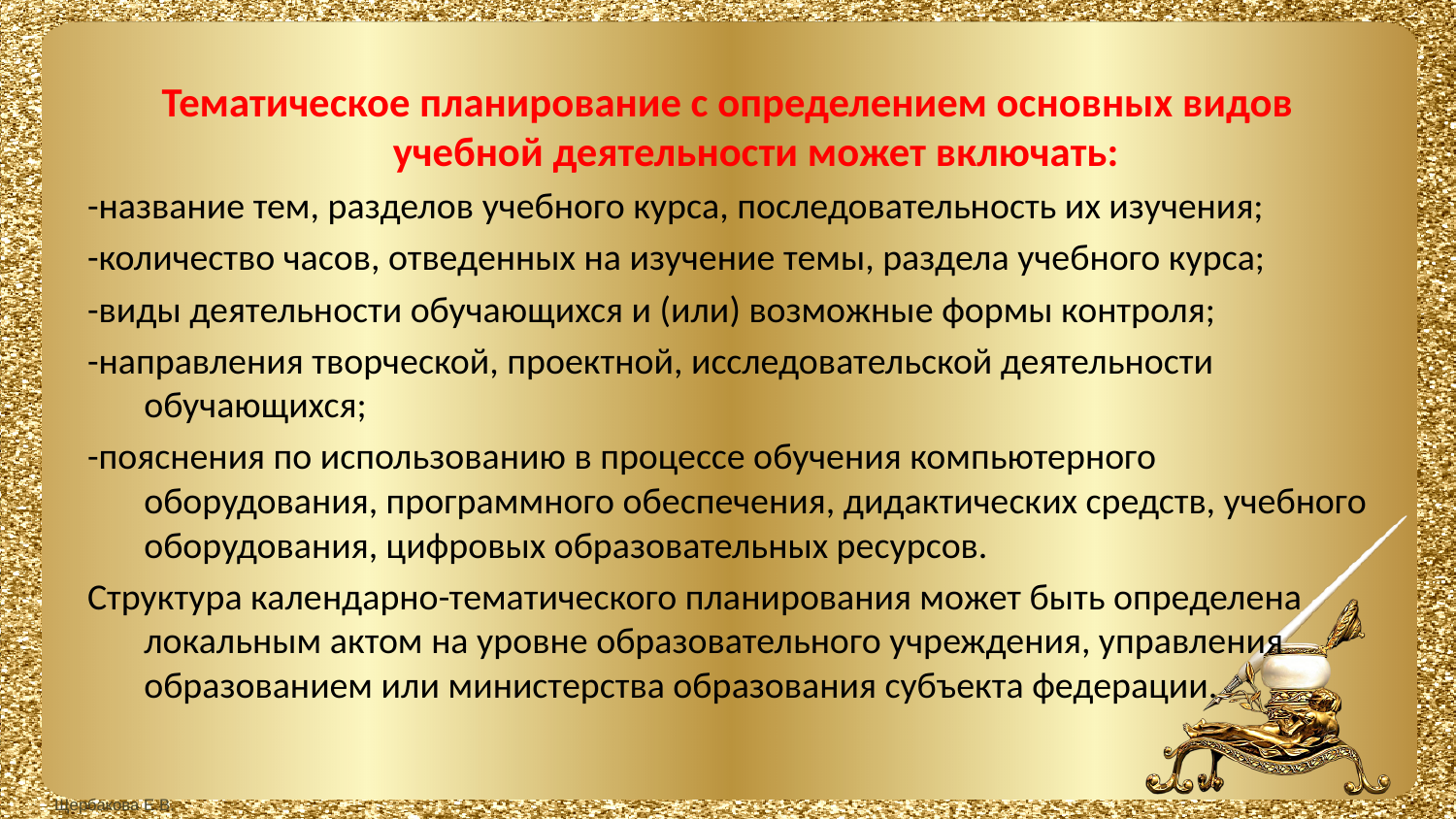

Тематическое планирование с определением основных видов учебной деятельности может включать:
-название тем, разделов учебного курса, последовательность их изучения;
-количество часов, отведенных на изучение темы, раздела учебного курса;
-виды деятельности обучающихся и (или) возможные формы контроля;
-направления творческой, проектной, исследовательской деятельности обучающихся;
-пояснения по использованию в процессе обучения компьютерного оборудования, программного обеспечения, дидактических средств, учебного оборудования, цифровых образовательных ресурсов.
Структура календарно-тематического планирования может быть определена локальным актом на уровне образовательного учреждения, управления образованием или министерства образования субъекта федерации.